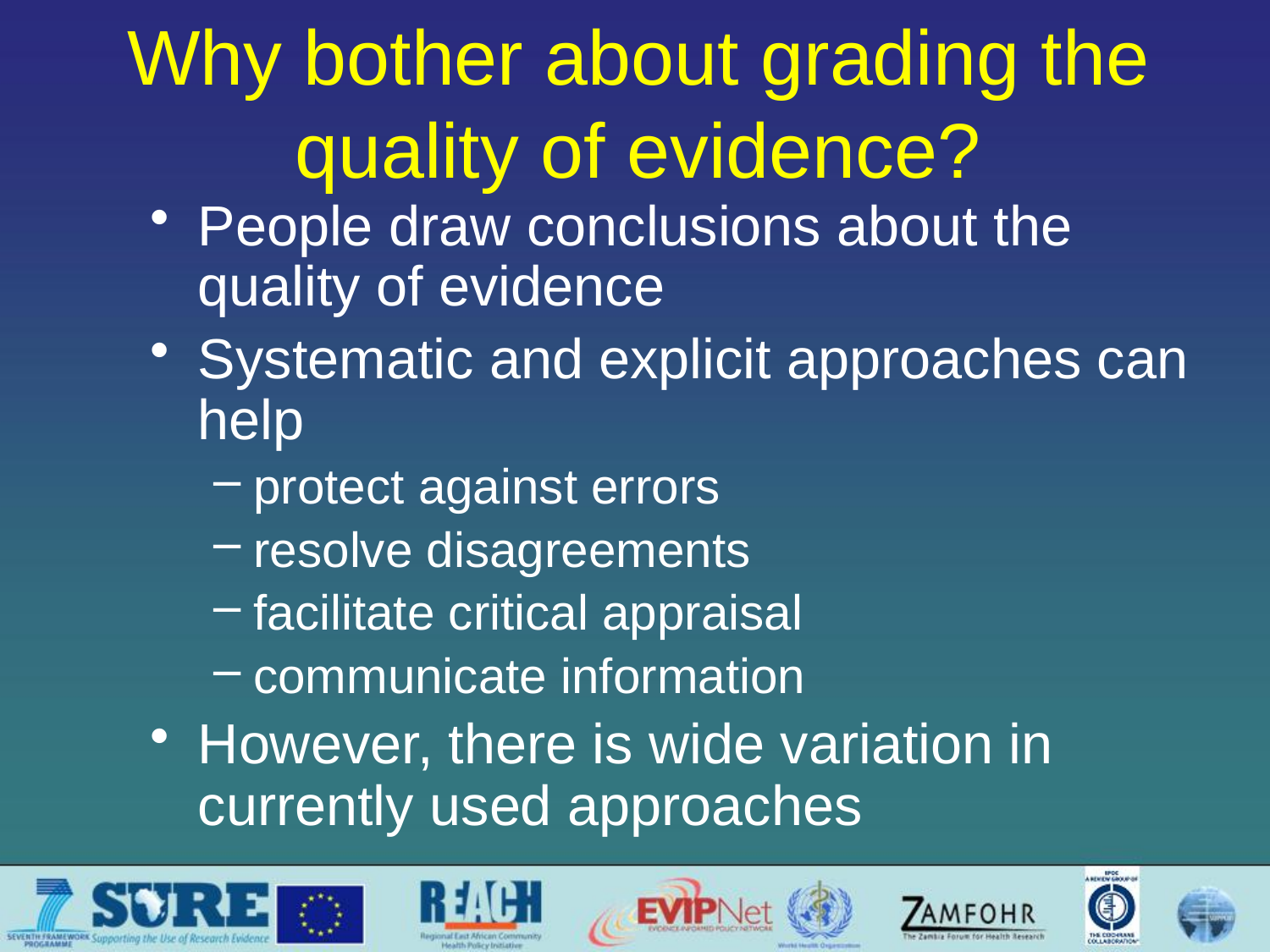

# Why bother about grading the quality of evidence?
People draw conclusions about the quality of evidence
Systematic and explicit approaches can help
protect against errors
resolve disagreements
facilitate critical appraisal
communicate information
However, there is wide variation in currently used approaches